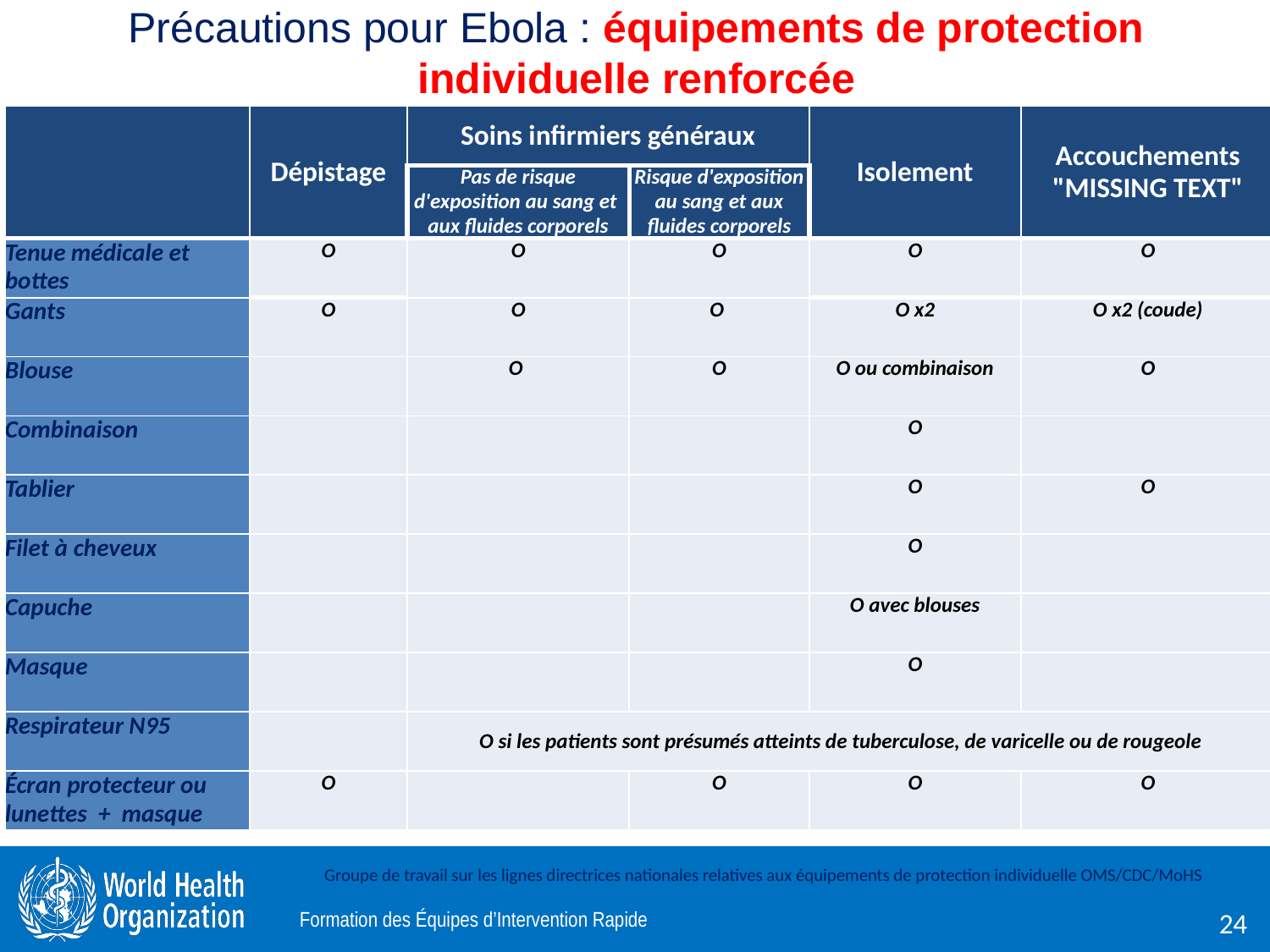

# Précautions pour Ebola : équipements de protection individuelle renforcée
|  | Dépistage | Soins infirmiers généraux |  | Isolement | Accouchements "MISSING TEXT" |
| --- | --- | --- | --- | --- | --- |
|  |  | Pas de risque d'exposition au sang et aux fluides corporels | Risque d'exposition au sang et aux fluides corporels |  |  |
| Tenue médicale et bottes | O | O | O | O | O |
| Gants | O | O | O | O x2 | O x2 (coude) |
| Blouse |  | O | O | O ou combinaison | O |
| Combinaison |  |  |  | O |  |
| Tablier |  |  |  | O | O |
| Filet à cheveux |  |  |  | O |  |
| Capuche |  |  |  | O avec blouses |  |
| Masque |  |  |  | O |  |
| Respirateur N95 |  | O si les patients sont présumés atteints de tuberculose, de varicelle ou de rougeole |  |  |  |
| Écran protecteur ou lunettes + masque | O |  | O | O | O |

Groupe de travail sur les lignes directrices nationales relatives aux équipements de protection individuelle OMS/CDC/MoHS